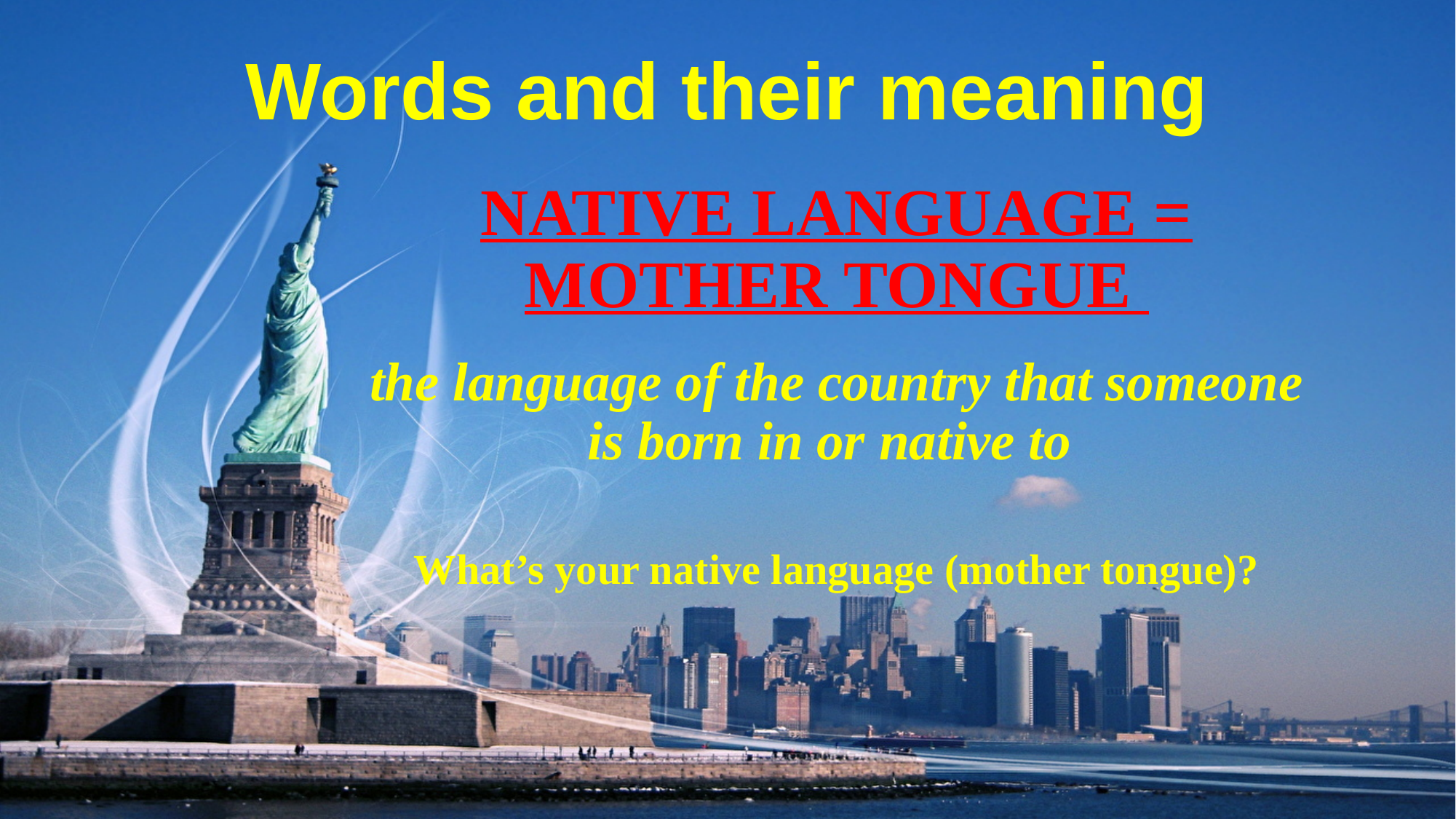

# Words and their meaning

NATIVE LANGUAGE = MOTHER TONGUE

the language of the country that someone is born in or native to

What’s your native language (mother tongue)?